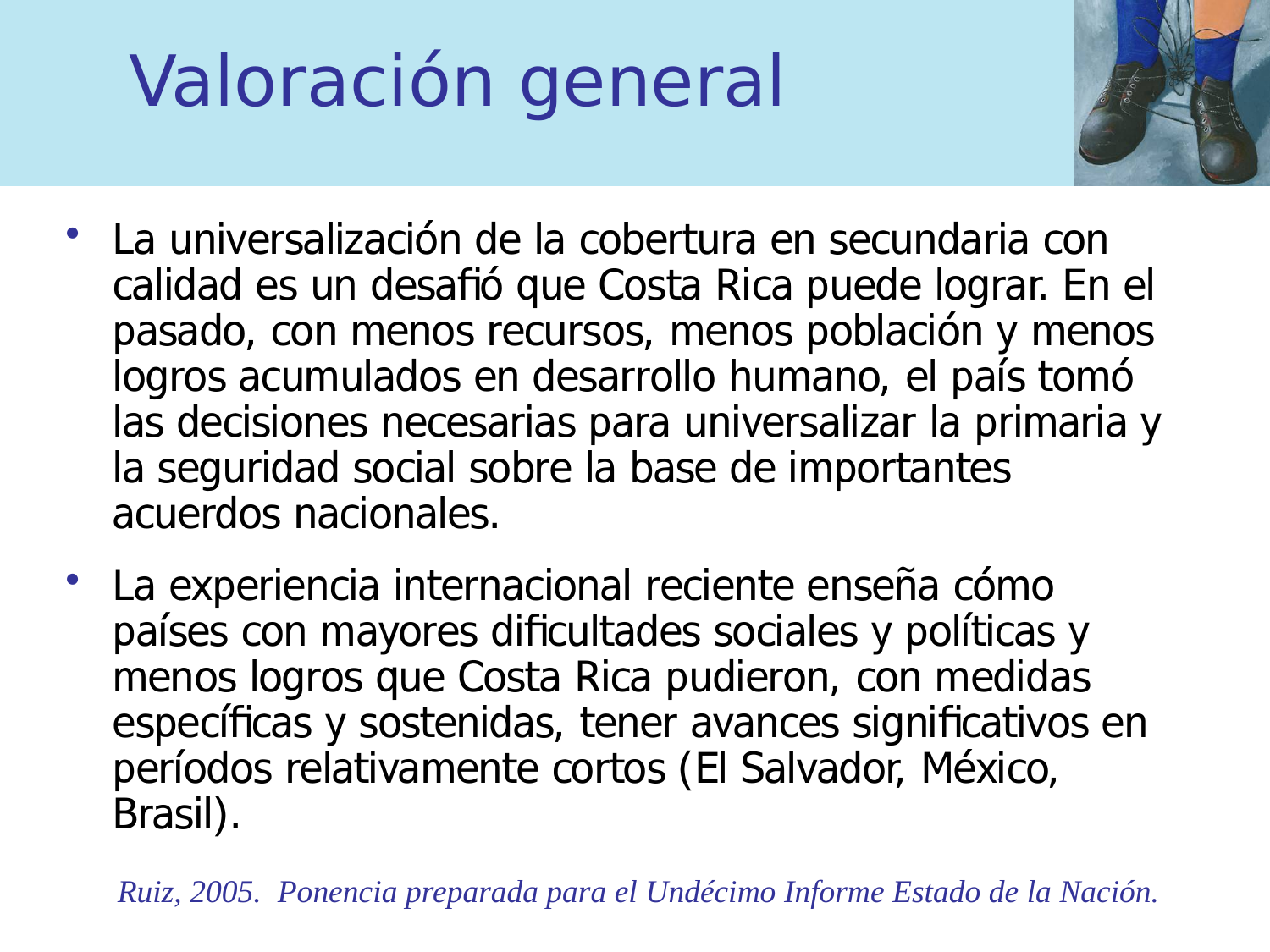

# Valoración general
La universalización de la cobertura en secundaria con calidad es un desafió que Costa Rica puede lograr. En el pasado, con menos recursos, menos población y menos logros acumulados en desarrollo humano, el país tomó las decisiones necesarias para universalizar la primaria y la seguridad social sobre la base de importantes acuerdos nacionales.

La experiencia internacional reciente enseña cómo países con mayores dificultades sociales y políticas y menos logros que Costa Rica pudieron, con medidas específicas y sostenidas, tener avances significativos en períodos relativamente cortos (El Salvador, México, Brasil).
Ruiz, 2005.  Ponencia preparada para el Undécimo Informe Estado de la Nación.